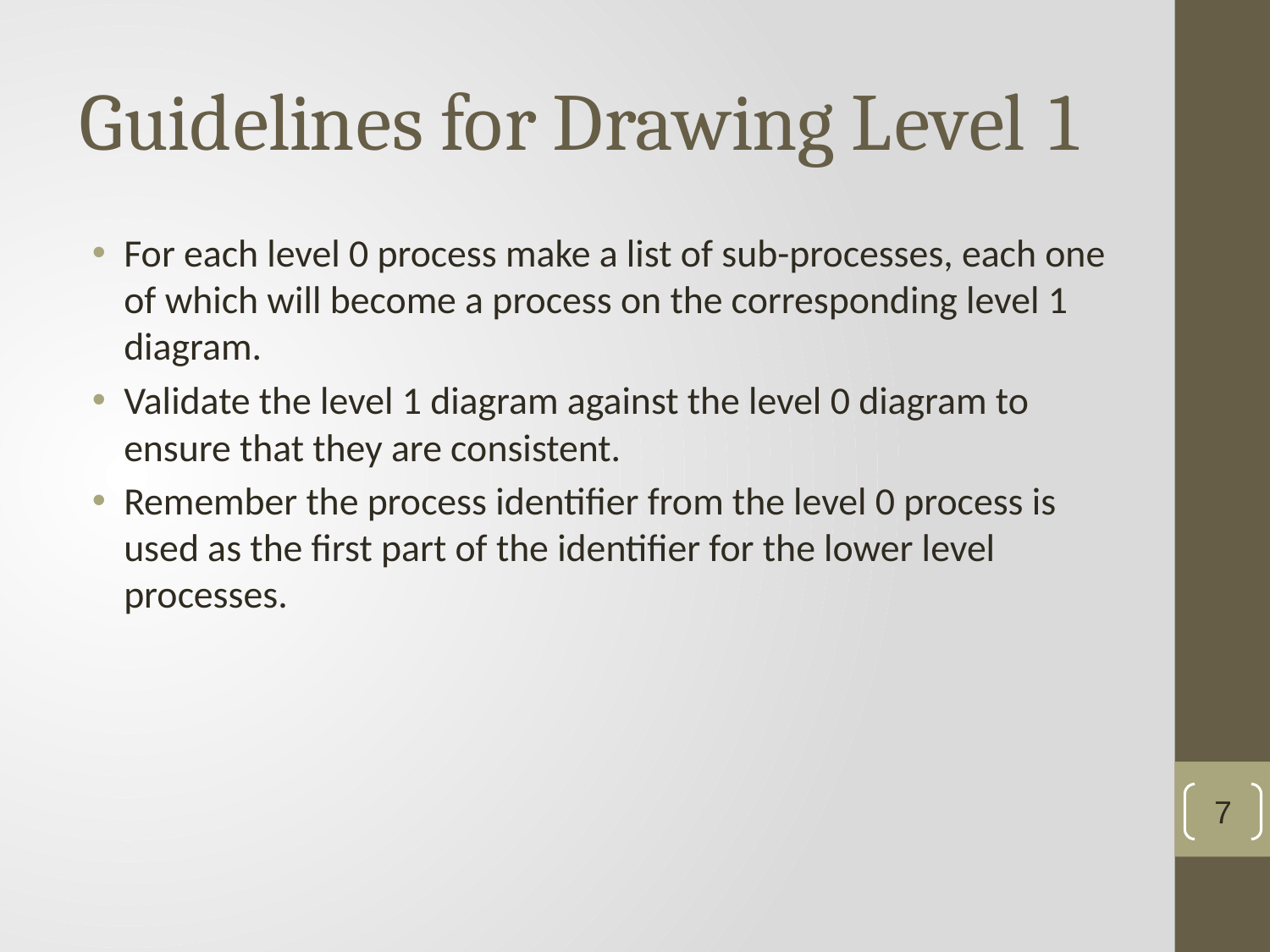

# Guidelines for Drawing Level 1
For each level 0 process make a list of sub-processes, each one of which will become a process on the corresponding level 1 diagram.
Validate the level 1 diagram against the level 0 diagram to ensure that they are consistent.
Remember the process identifier from the level 0 process is used as the first part of the identifier for the lower level processes.

7